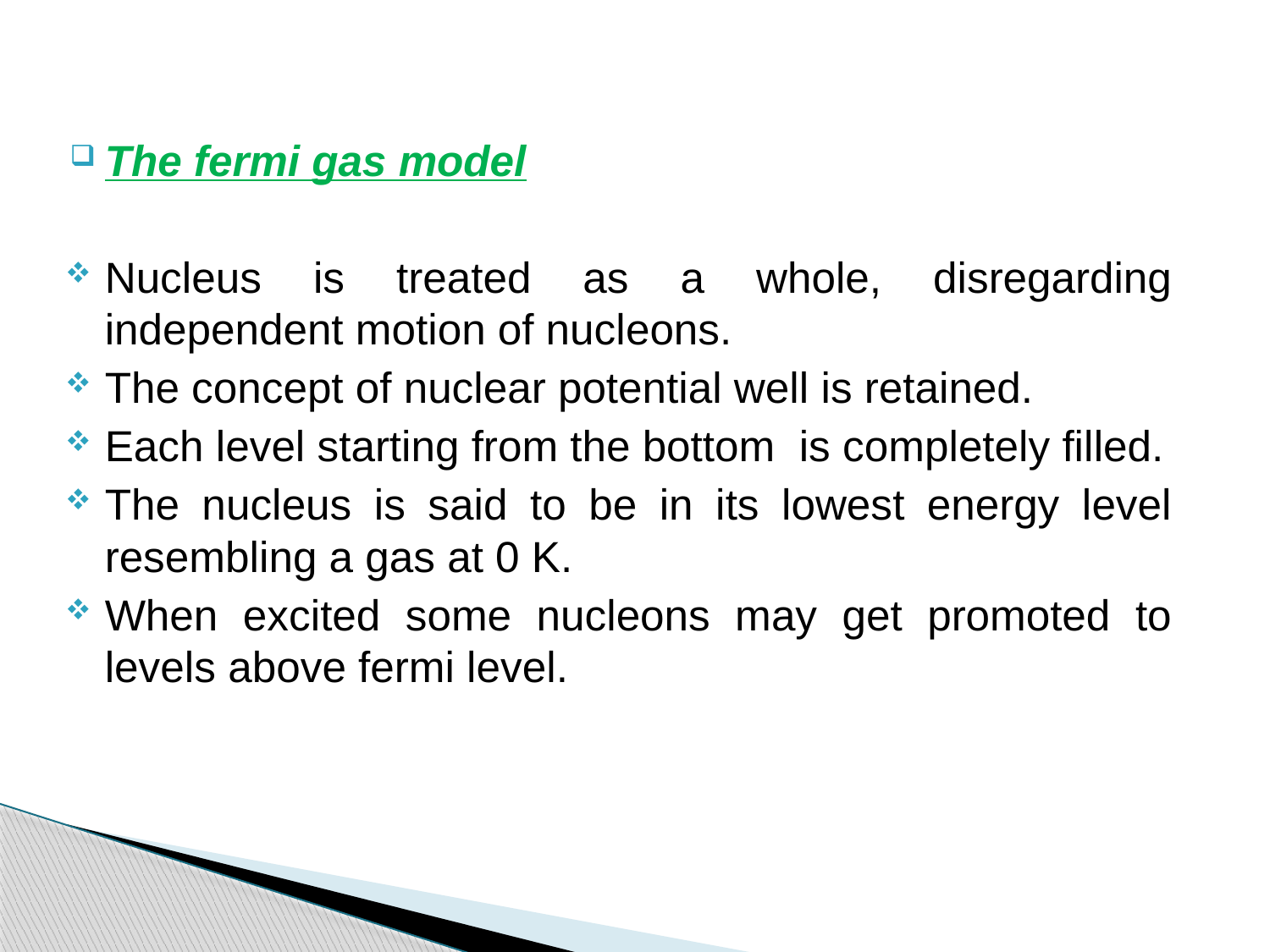

The fermi gas model

Nucleus is treated as a whole, disregarding independent motion of nucleons.
The concept of nuclear potential well is retained.
Each level starting from the bottom  is completely filled.
The nucleus is said to be in its lowest energy level resembling a gas at 0 K.
When excited some nucleons may get promoted to levels above fermi level.